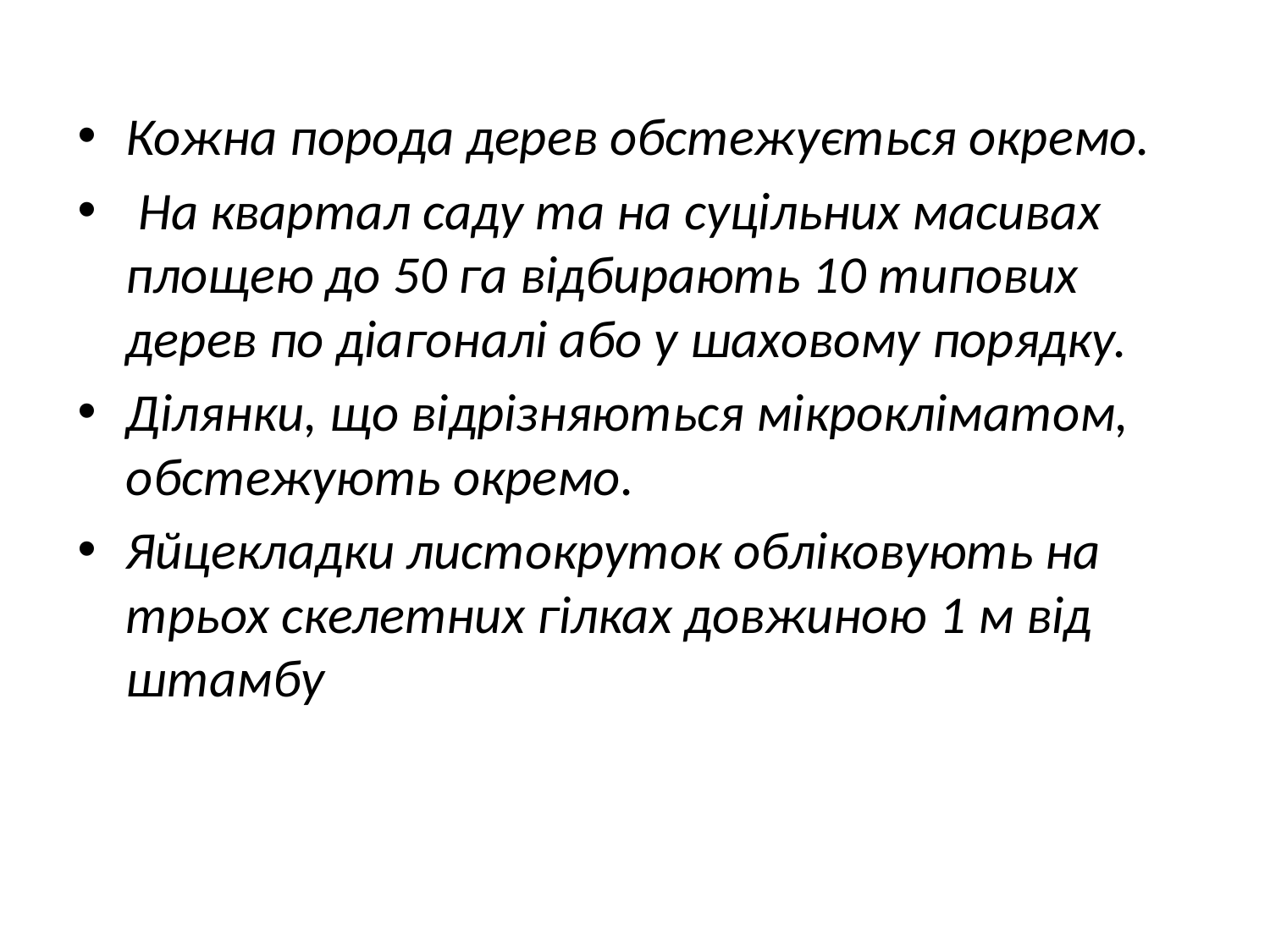

Кожна порода дерев обстежується окремо.
 На квартал саду та на суцільних масивах площею до 50 га відбирають 10 типових дерев по діагоналі або у шаховому порядку.
Ділянки, що відрізняються мікрокліматом, обстежують окремо.
Яйцекладки листокруток обліковують на трьох скелетних гілках довжиною 1 м від штамбу